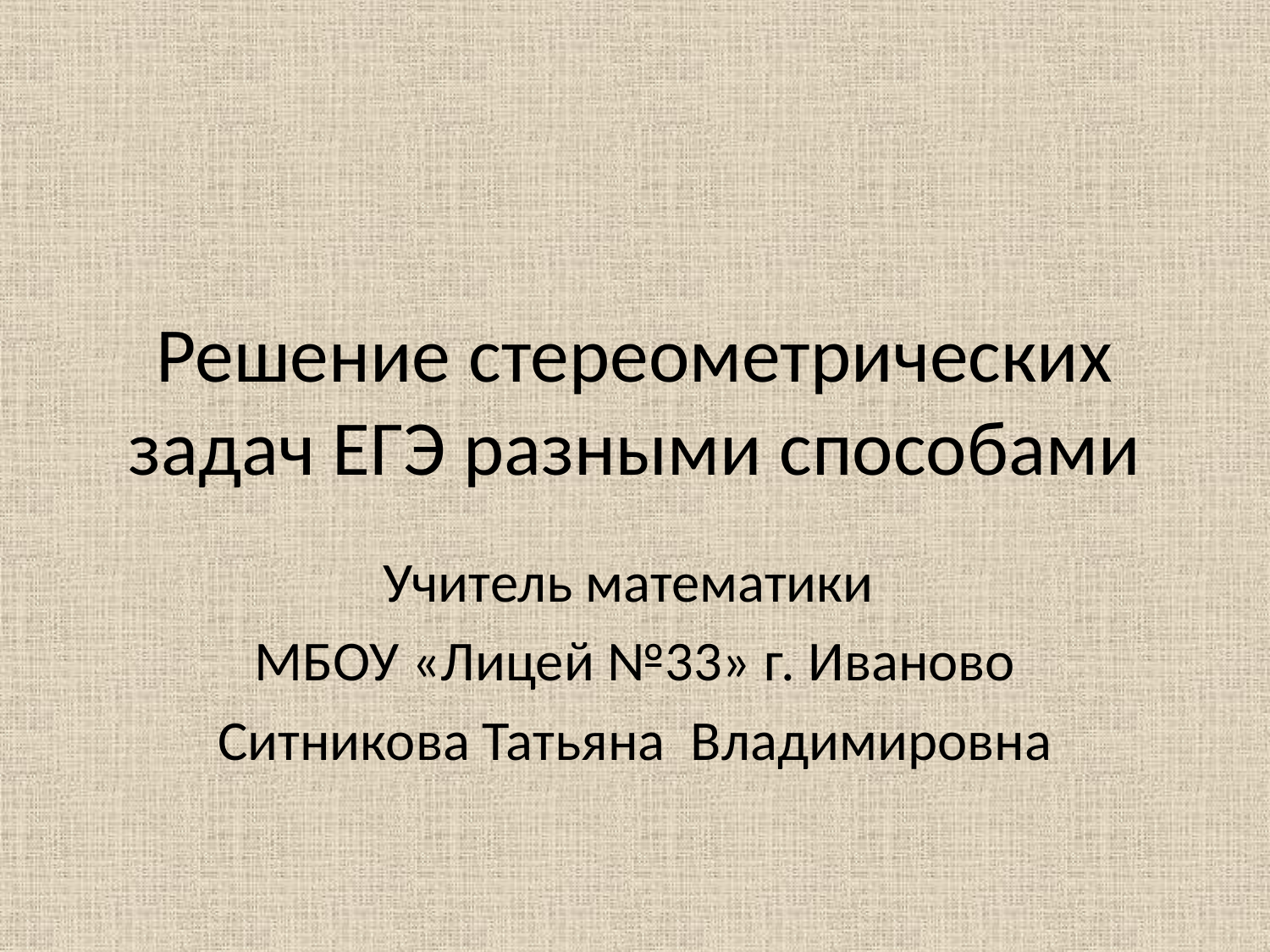

# Решение стереометрических задач ЕГЭ разными способами
Учитель математики
МБОУ «Лицей №33» г. Иваново
Ситникова Татьяна  Владимировна